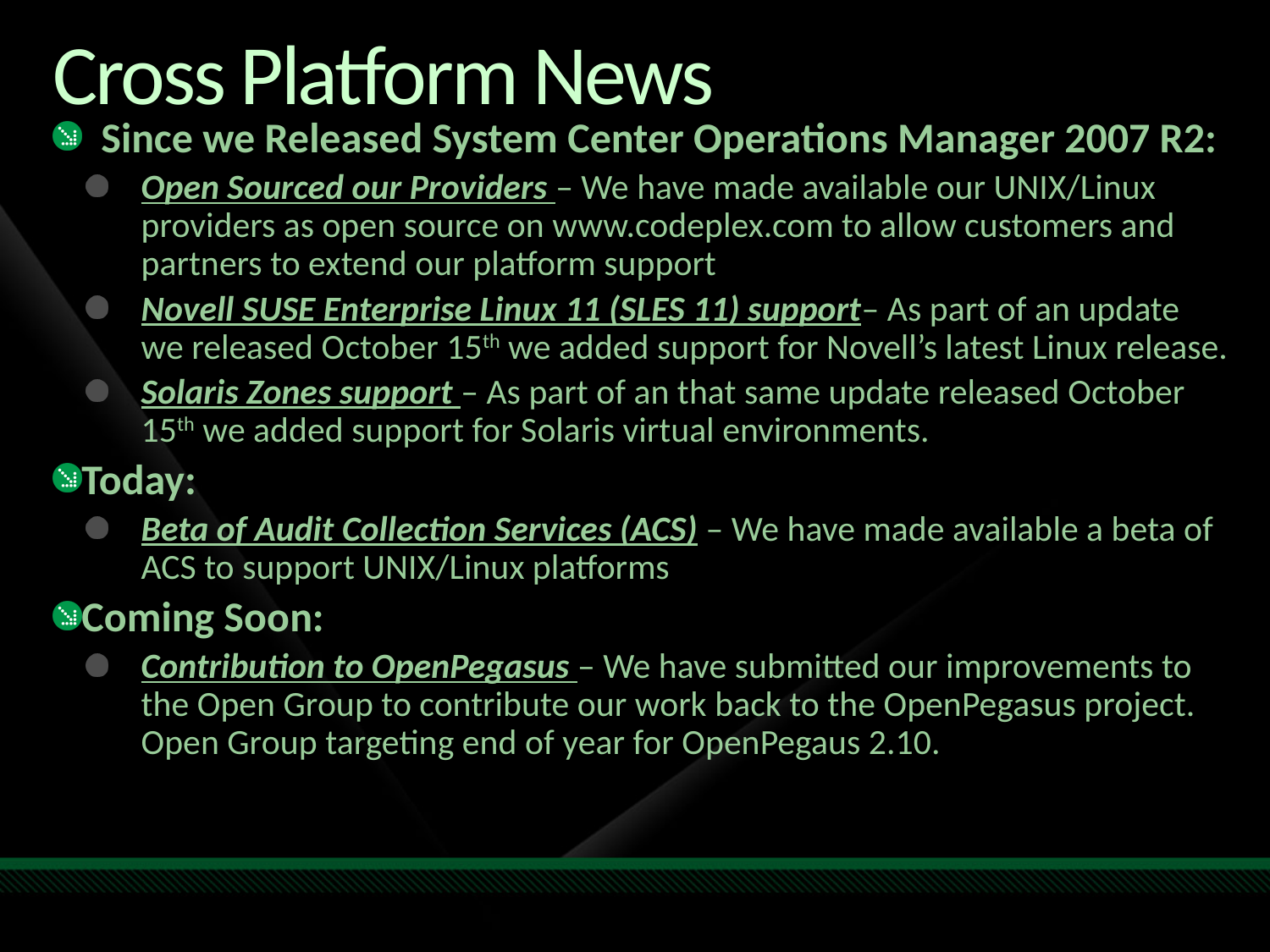

# Cross Platform News
Since we Released System Center Operations Manager 2007 R2:
Open Sourced our Providers – We have made available our UNIX/Linux providers as open source on www.codeplex.com to allow customers and partners to extend our platform support
Novell SUSE Enterprise Linux 11 (SLES 11) support– As part of an update we released October 15th we added support for Novell’s latest Linux release.
Solaris Zones support – As part of an that same update released October 15th we added support for Solaris virtual environments.
Today:
Beta of Audit Collection Services (ACS) – We have made available a beta of ACS to support UNIX/Linux platforms
Coming Soon:
Contribution to OpenPegasus – We have submitted our improvements to the Open Group to contribute our work back to the OpenPegasus project. Open Group targeting end of year for OpenPegaus 2.10.